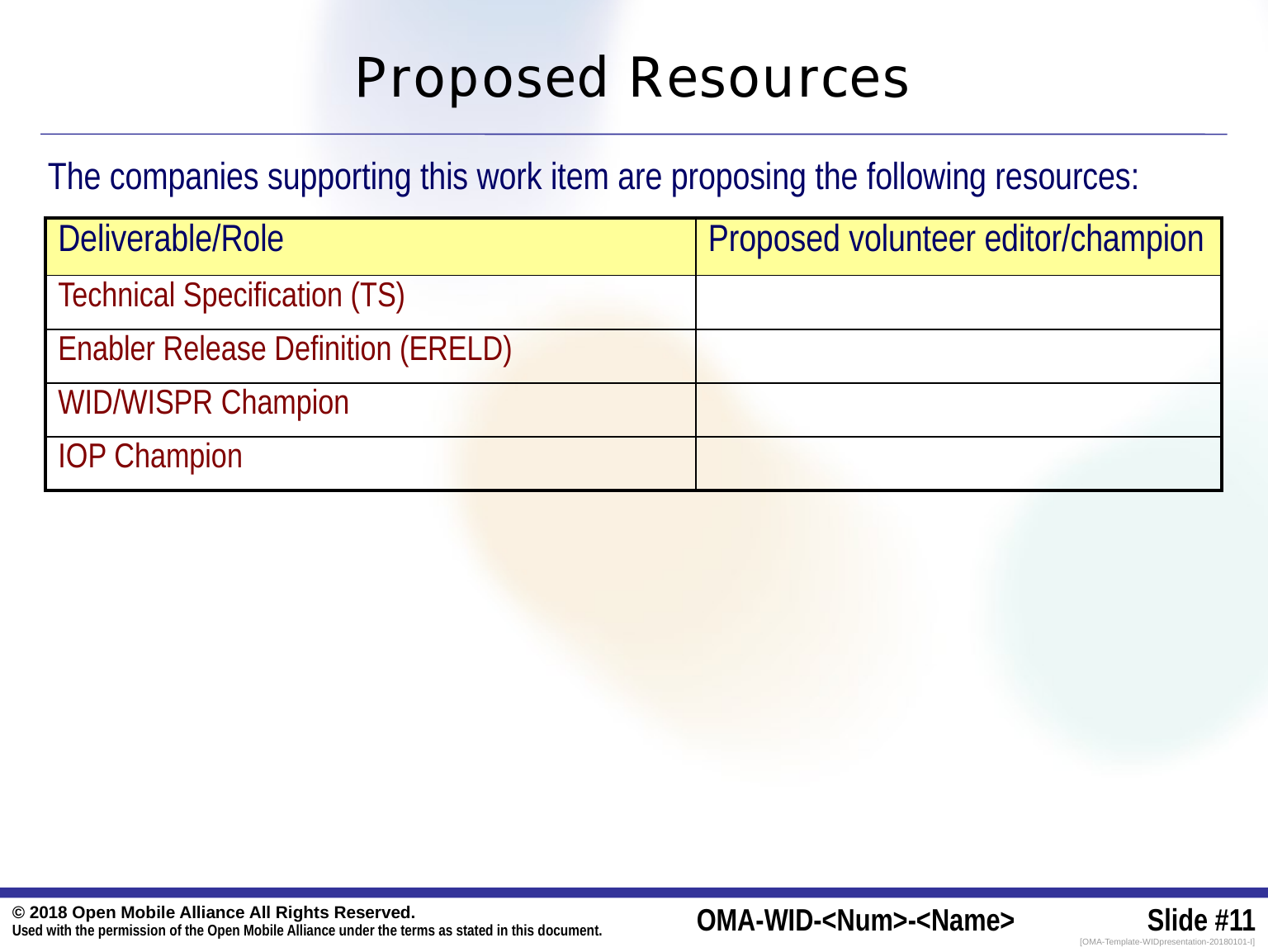

Proposed Resources
The companies supporting this work item are proposing the following resources:
| Deliverable/Role | Proposed volunteer editor/champion |
| --- | --- |
| Technical Specification (TS) |  |
| Enabler Release Definition (ERELD) |  |
| WID/WISPR Champion |  |
| IOP Champion |  |